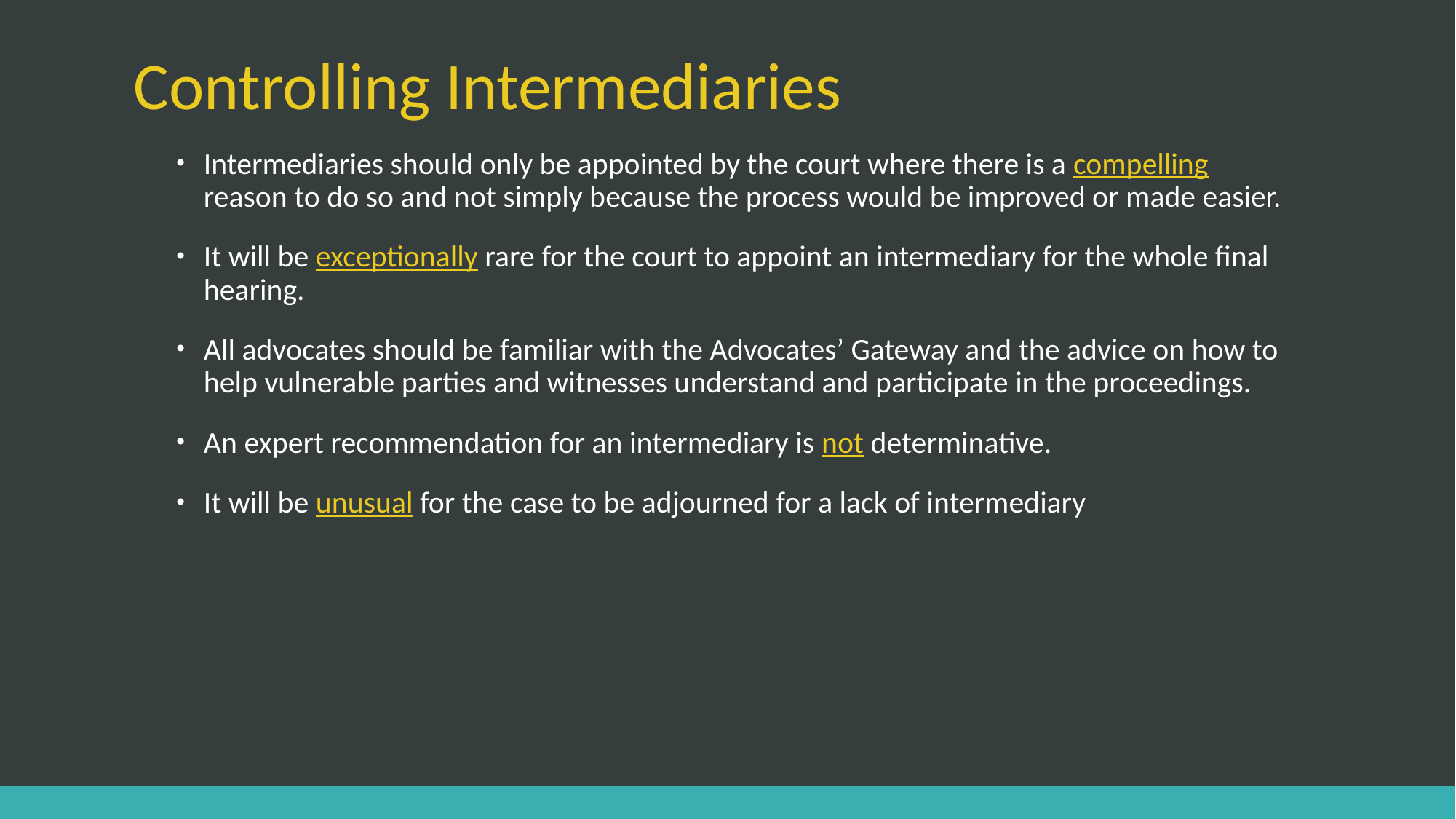

# Controlling Intermediaries
Intermediaries should only be appointed by the court where there is a compelling reason to do so and not simply because the process would be improved or made easier.
It will be exceptionally rare for the court to appoint an intermediary for the whole final hearing.
All advocates should be familiar with the Advocates’ Gateway and the advice on how to help vulnerable parties and witnesses understand and participate in the proceedings.
An expert recommendation for an intermediary is not determinative.
It will be unusual for the case to be adjourned for a lack of intermediary